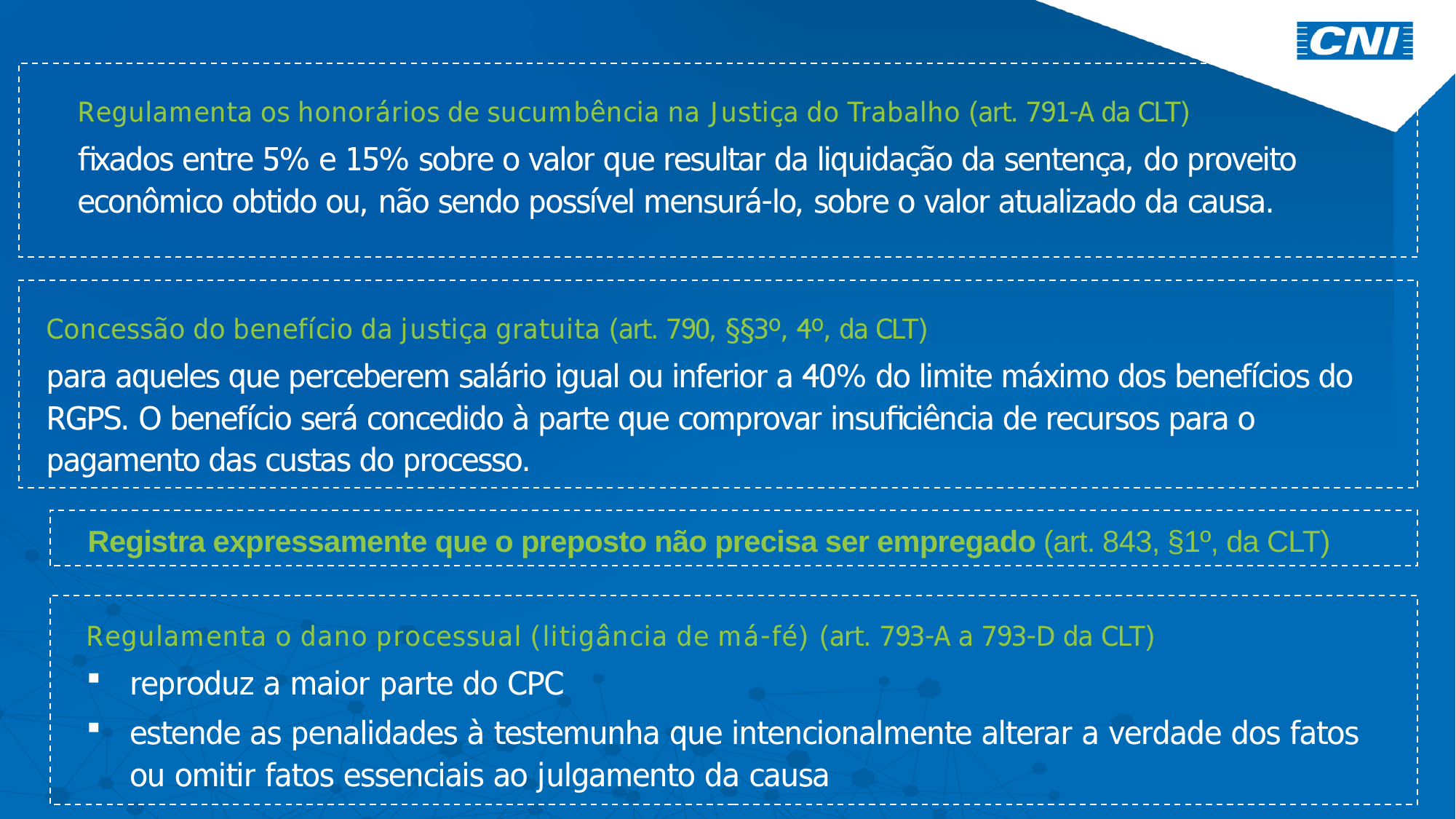

Regulamenta os honorários de sucumbência na Justiça do Trabalho (art. 791-A da CLT)
fixados entre 5% e 15% sobre o valor que resultar da liquidação da sentença, do proveito econômico obtido ou, não sendo possível mensurá-lo, sobre o valor atualizado da causa.

Concessão do benefício da justiça gratuita (art. 790, §§3º, 4º, da CLT)
para aqueles que perceberem salário igual ou inferior a 40% do limite máximo dos benefícios do RGPS. O benefício será concedido à parte que comprovar insuficiência de recursos para o pagamento das custas do processo.

Registra expressamente que o preposto não precisa ser empregado (art. 843, §1º, da CLT)

Regulamenta o dano processual (litigância de má-fé) (art. 793-A a 793-D da CLT)
reproduz a maior parte do CPC
estende as penalidades à testemunha que intencionalmente alterar a verdade dos fatos ou omitir fatos essenciais ao julgamento da causa